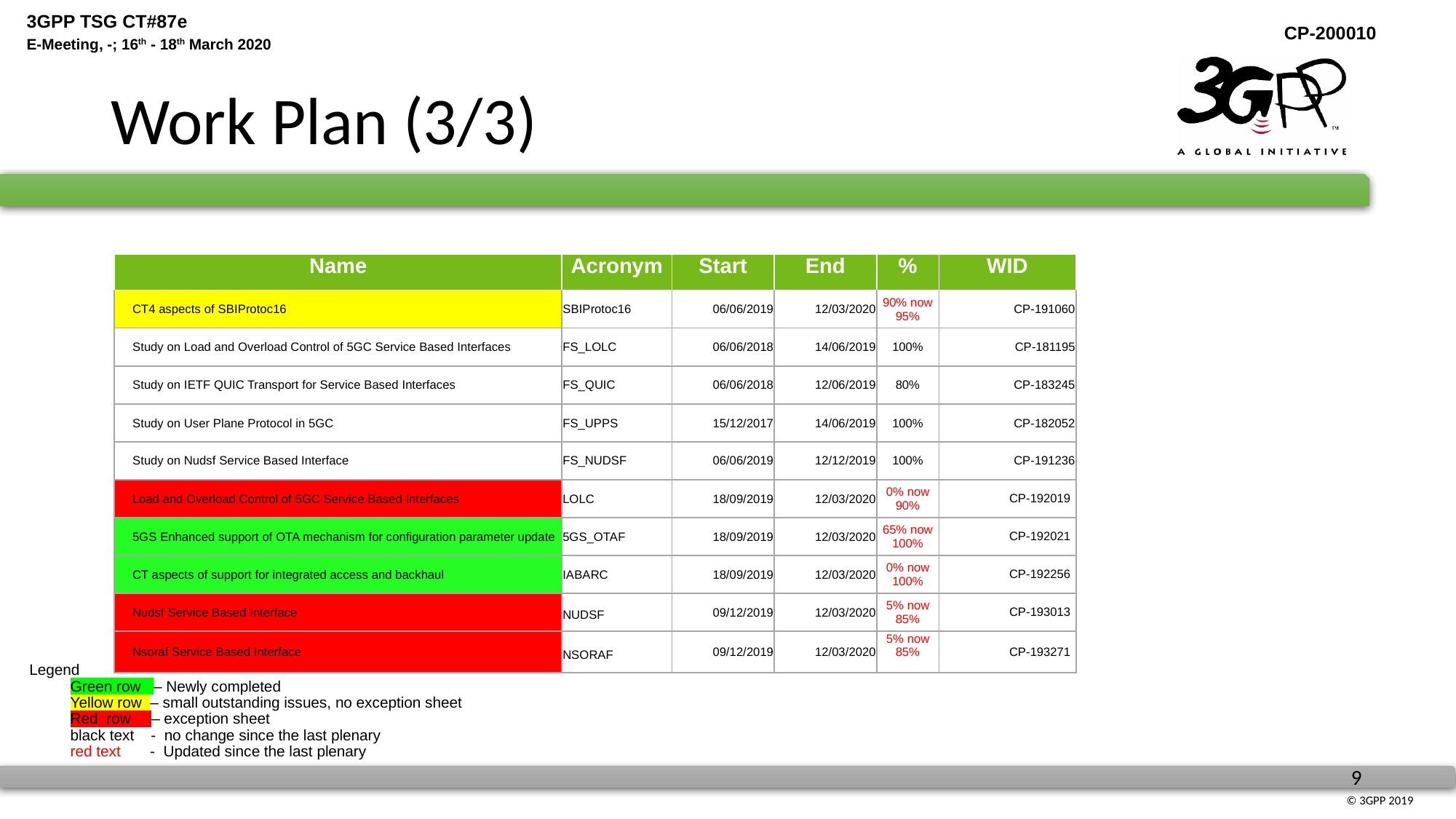

# Work Plan (3/3)
| Name | Acronym | Start | End | % | WID |
| --- | --- | --- | --- | --- | --- |
| CT4 aspects of SBIProtoc16 | SBIProtoc16 | 06/06/2019 | 12/03/2020 | 90% now 95% | CP-191060 |
| Study on Load and Overload Control of 5GC Service Based Interfaces | FS\_LOLC | 06/06/2018 | 14/06/2019 | 100% | CP-181195 |
| Study on IETF QUIC Transport for Service Based Interfaces | FS\_QUIC | 06/06/2018 | 12/06/2019 | 80% | CP-183245 |
| Study on User Plane Protocol in 5GC | FS\_UPPS | 15/12/2017 | 14/06/2019 | 100% | CP-182052 |
| Study on Nudsf Service Based Interface | FS\_NUDSF | 06/06/2019 | 12/12/2019 | 100% | CP-191236 |
| Load and Overload Control of 5GC Service Based Interfaces | LOLC | 18/09/2019 | 12/03/2020 | 0% now 90% | CP-192019 |
| 5GS Enhanced support of OTA mechanism for configuration parameter update | 5GS\_OTAF | 18/09/2019 | 12/03/2020 | 65% now 100% | CP-192021 |
| CT aspects of support for integrated access and backhaul | IABARC | 18/09/2019 | 12/03/2020 | 0% now 100% | CP-192256 |
| Nudsf Service Based Interface | NUDSF | 09/12/2019 | 12/03/2020 | 5% now 85% | CP-193013 |
| Nsoraf Service Based Interface | NSORAF | 09/12/2019 | 12/03/2020 | 5% now 85% | CP-193271 |
Legend
Green row   – Newly completed
	Yellow row  – small outstanding issues, no exception sheet
Red  row     – exception sheet
	black text    -  no change since the last plenary
	red text       -  Updated since the last plenary